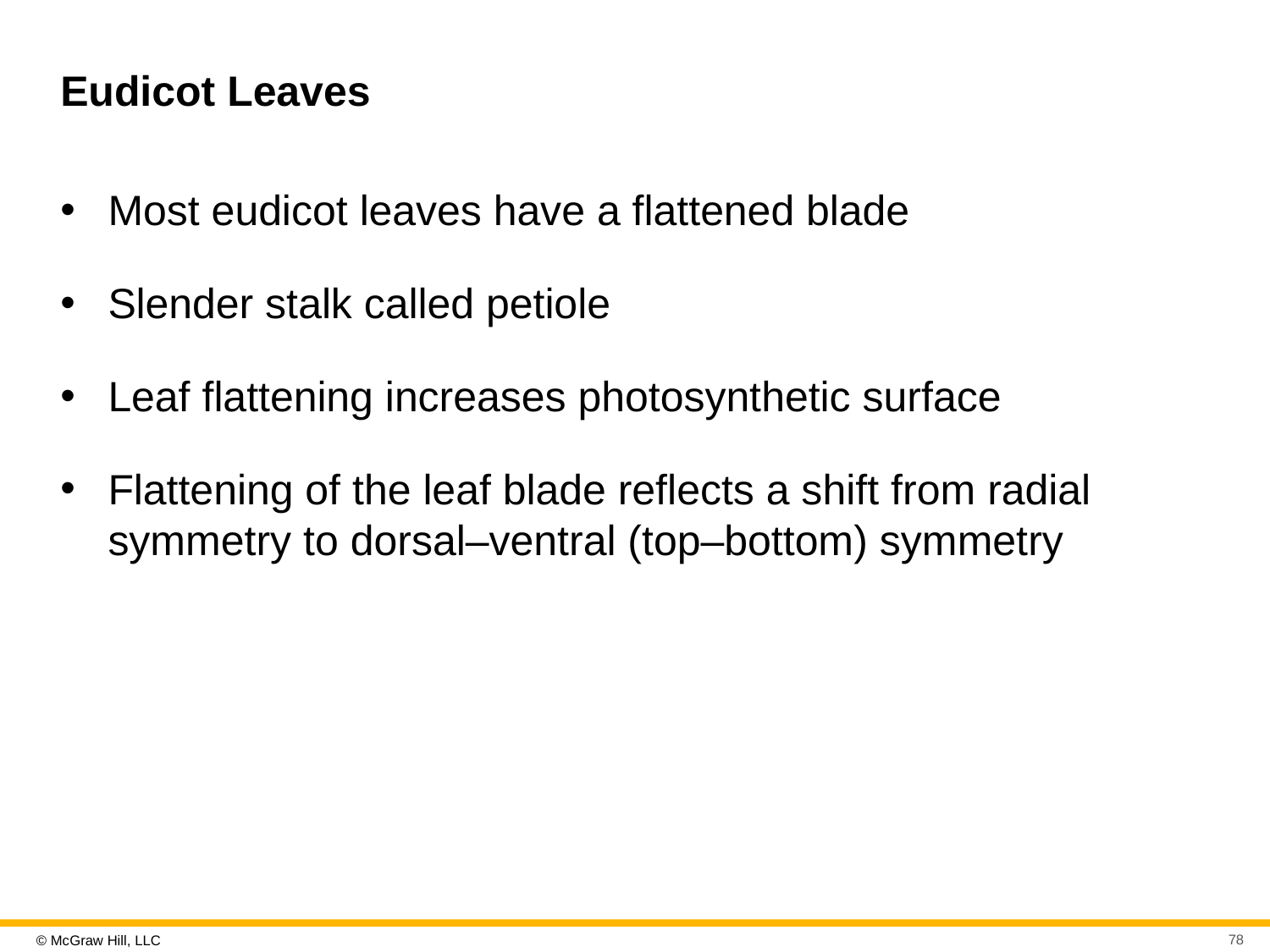

# Eudicot Leaves
Most eudicot leaves have a flattened blade
Slender stalk called petiole
Leaf flattening increases photosynthetic surface
Flattening of the leaf blade reflects a shift from radial symmetry to dorsal–ventral (top–bottom) symmetry
78